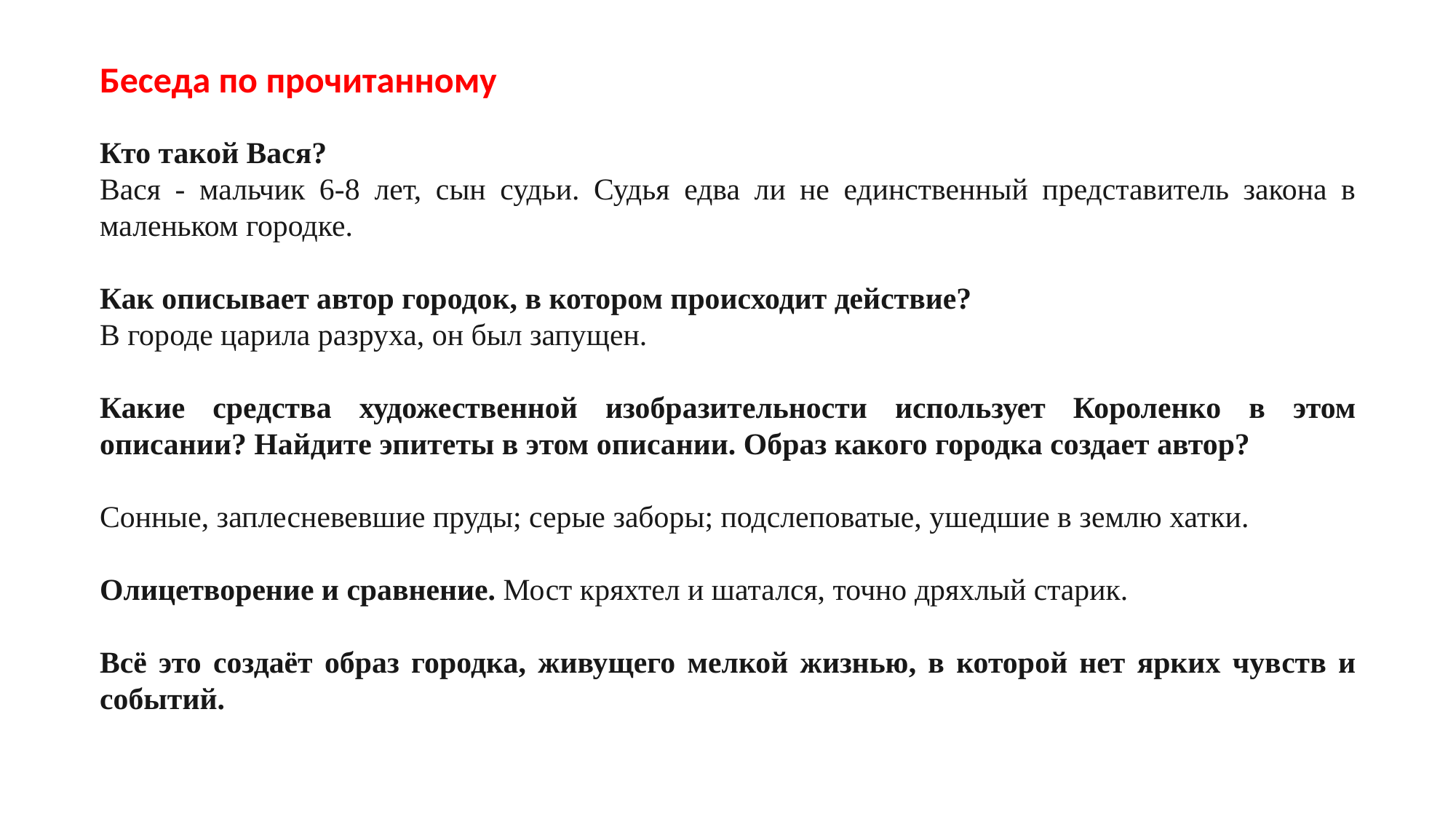

Беседа по прочитанному

Кто такой Вася?
Вася - мальчик 6-8 лет, сын судьи. Судья едва ли не единственный представитель закона в маленьком городке.

Как описывает автор городок, в котором происходит действие?
В городе царила разруха, он был запущен.

Какие средства художественной изобразительности использует Короленко в этом описании? Найдите эпитеты в этом описании. Образ какого городка создает автор?

Сонные, заплесневевшие пруды; серые заборы; подслеповатые, ушедшие в землю хатки.

Олицетворение и сравнение. Мост кряхтел и шатался, точно дряхлый старик.

Всё это создаёт образ городка, живущего мелкой жизнью, в которой нет ярких чувств и событий.